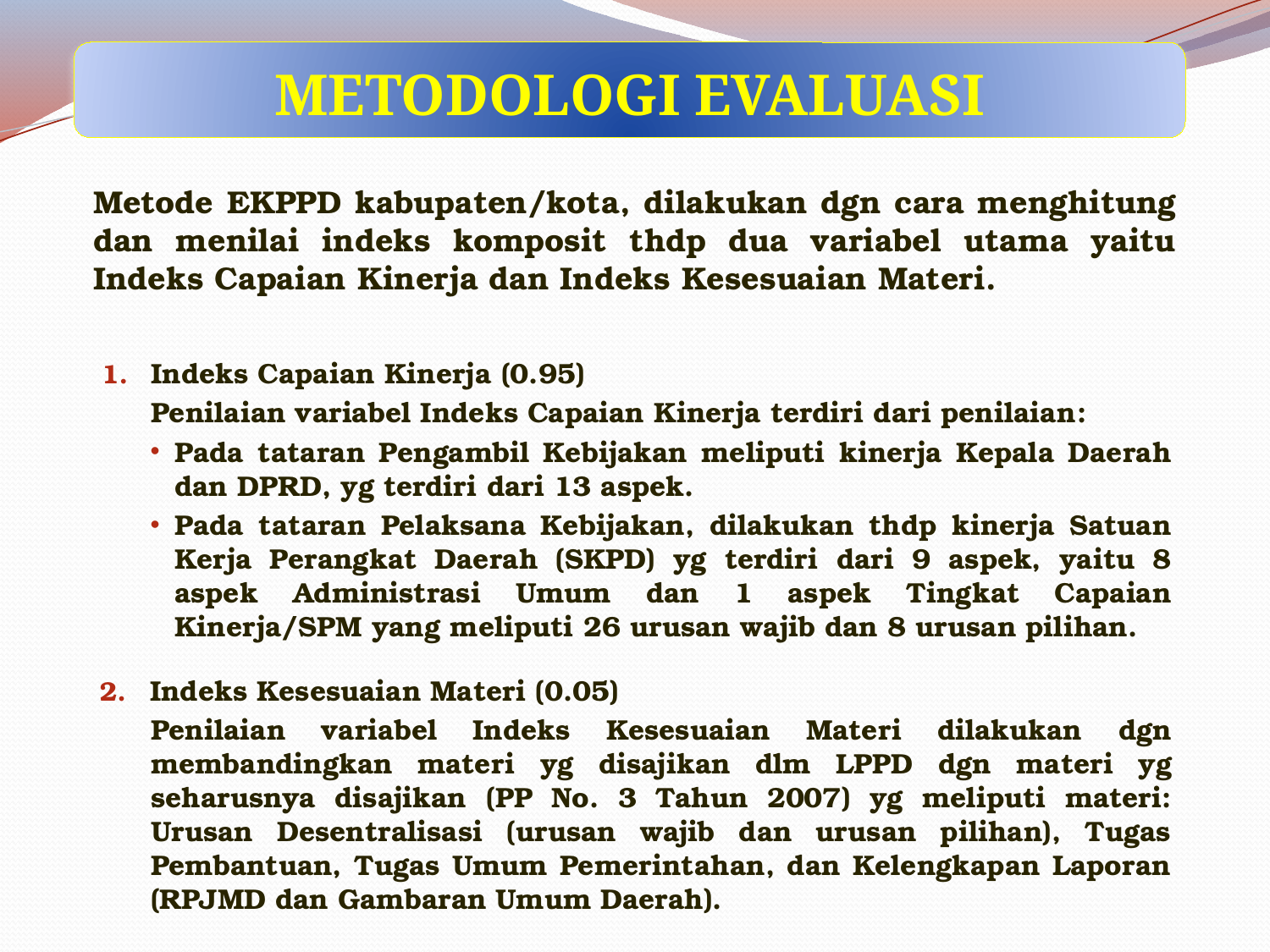

METODOLOGI EVALUASI
Metode EKPPD kabupaten/kota, dilakukan dgn cara menghitung dan menilai indeks komposit thdp dua variabel utama yaitu Indeks Capaian Kinerja dan Indeks Kesesuaian Materi.
Indeks Capaian Kinerja (0.95)
Penilaian variabel Indeks Capaian Kinerja terdiri dari penilaian:
Pada tataran Pengambil Kebijakan meliputi kinerja Kepala Daerah dan DPRD, yg terdiri dari 13 aspek.
Pada tataran Pelaksana Kebijakan, dilakukan thdp kinerja Satuan Kerja Perangkat Daerah (SKPD) yg terdiri dari 9 aspek, yaitu 8 aspek Administrasi Umum dan 1 aspek Tingkat Capaian Kinerja/SPM yang meliputi 26 urusan wajib dan 8 urusan pilihan.
Indeks Kesesuaian Materi (0.05)
Penilaian variabel Indeks Kesesuaian Materi dilakukan dgn membandingkan materi yg disajikan dlm LPPD dgn materi yg seharusnya disajikan (PP No. 3 Tahun 2007) yg meliputi materi: Urusan Desentralisasi (urusan wajib dan urusan pilihan), Tugas Pembantuan, Tugas Umum Pemerintahan, dan Kelengkapan Laporan (RPJMD dan Gambaran Umum Daerah).